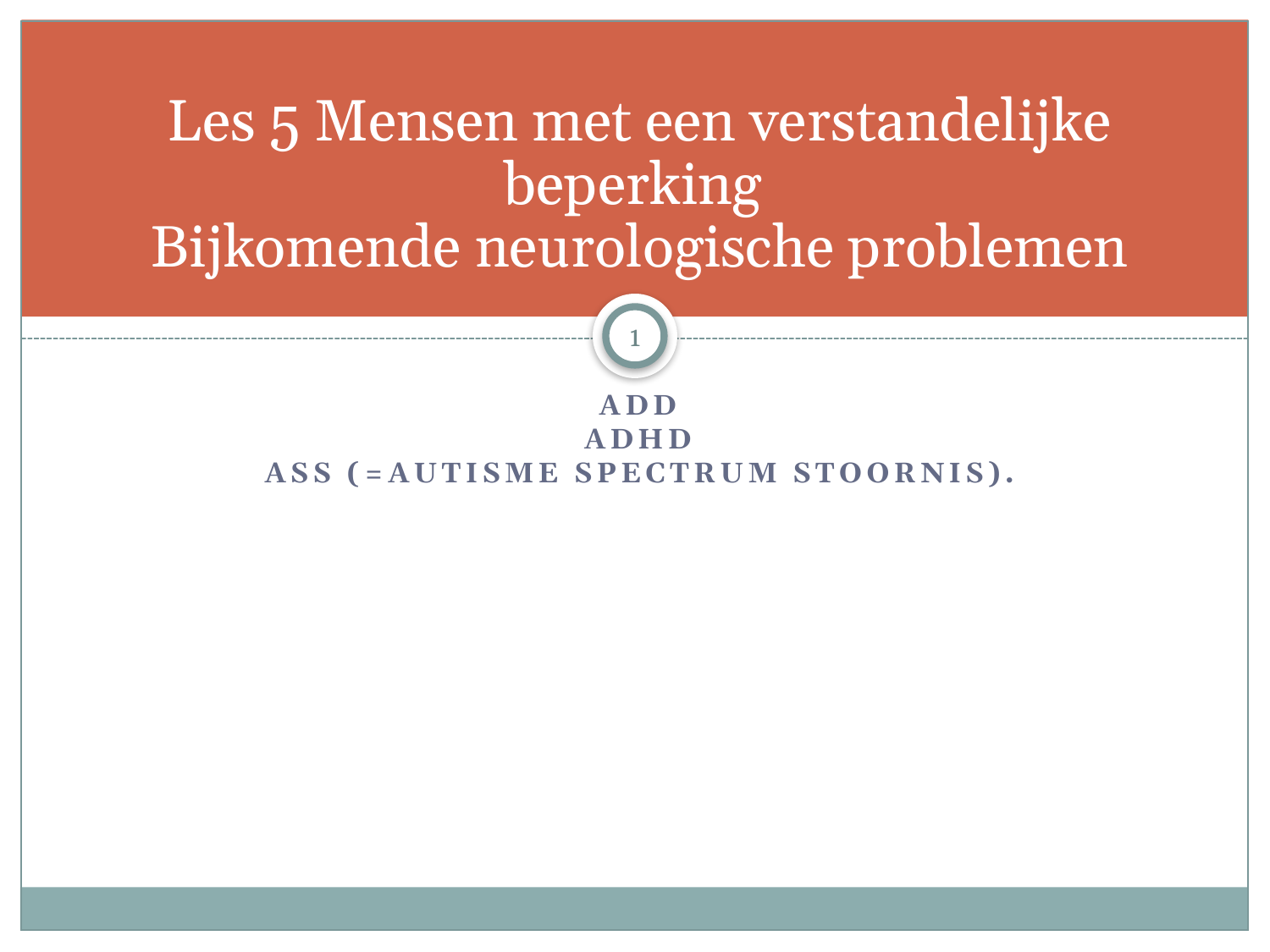

# Les 5 Mensen met een verstandelijke beperking Bijkomende neurologische problemen
1
ADD
ADHD
ASS (=autisme spectrum stoornis).